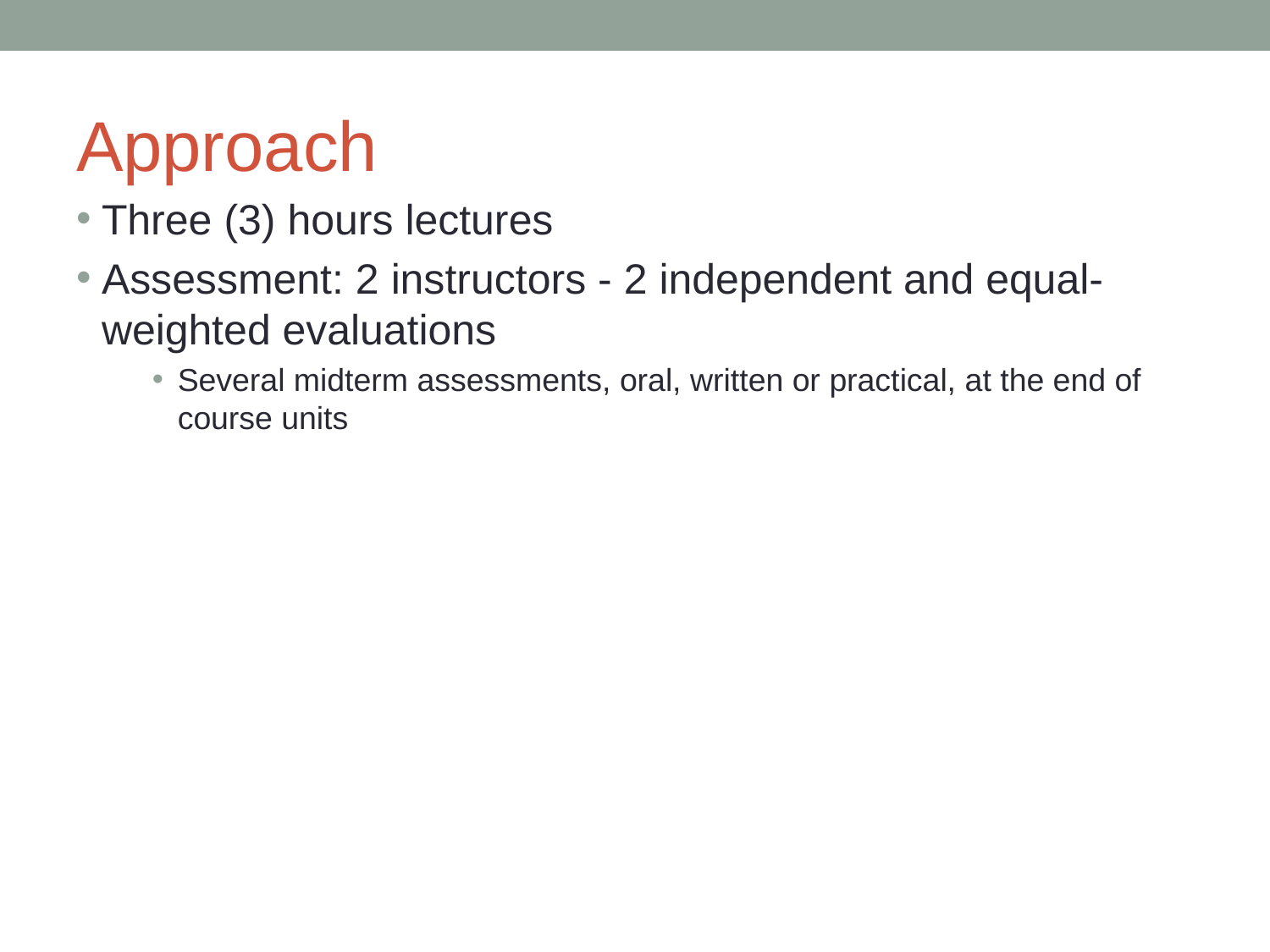

# Approach
Three (3) hours lectures
Assessment: 2 instructors - 2 independent and equal-weighted evaluations
Several midterm assessments, oral, written or practical, at the end of course units